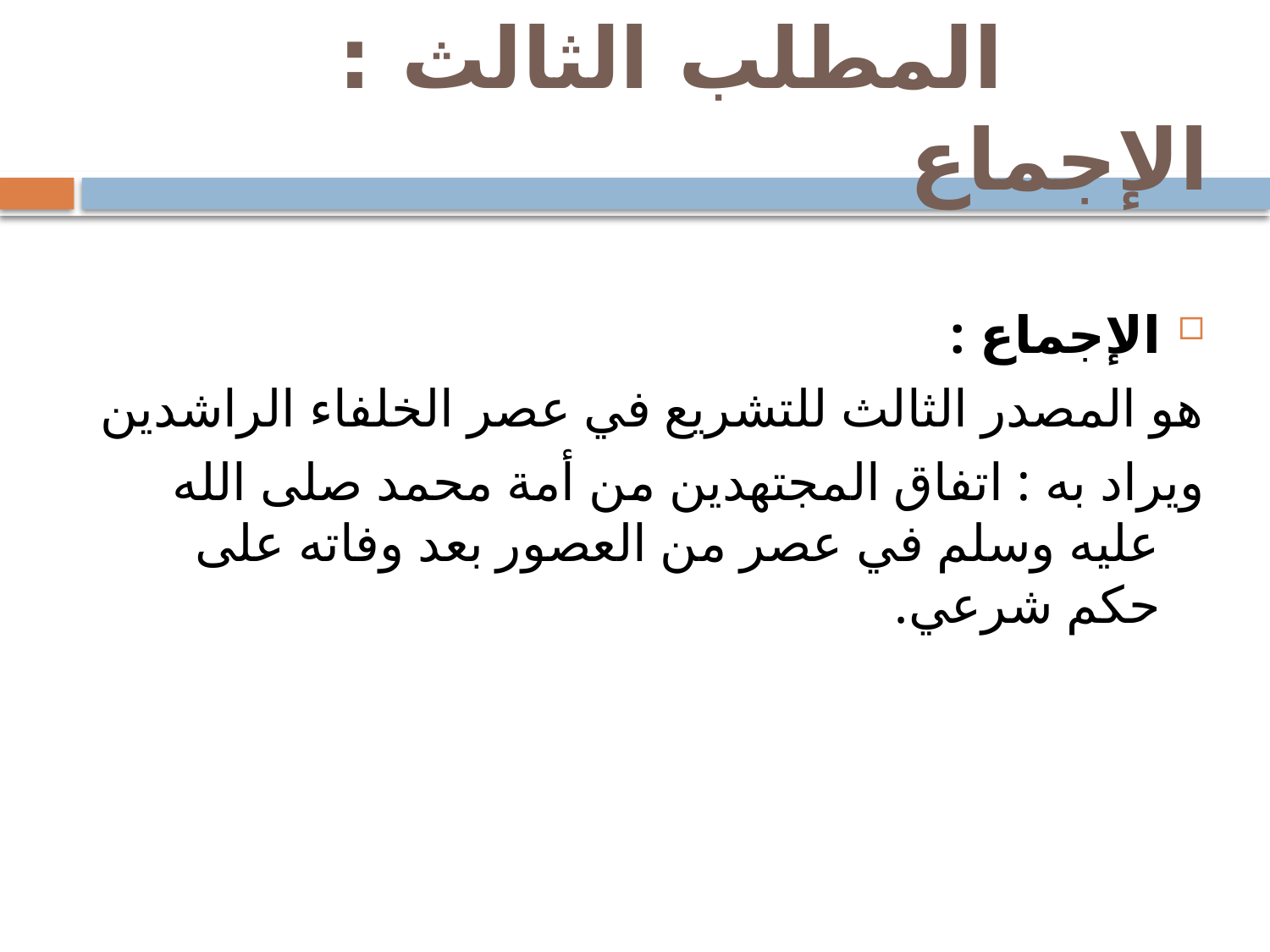

# المطلب الثالث : الإجماع

الإجماع :
هو المصدر الثالث للتشريع في عصر الخلفاء الراشدين
ويراد به : اتفاق المجتهدين من أمة محمد صلى الله عليه وسلم في عصر من العصور بعد وفاته على حكم شرعي.